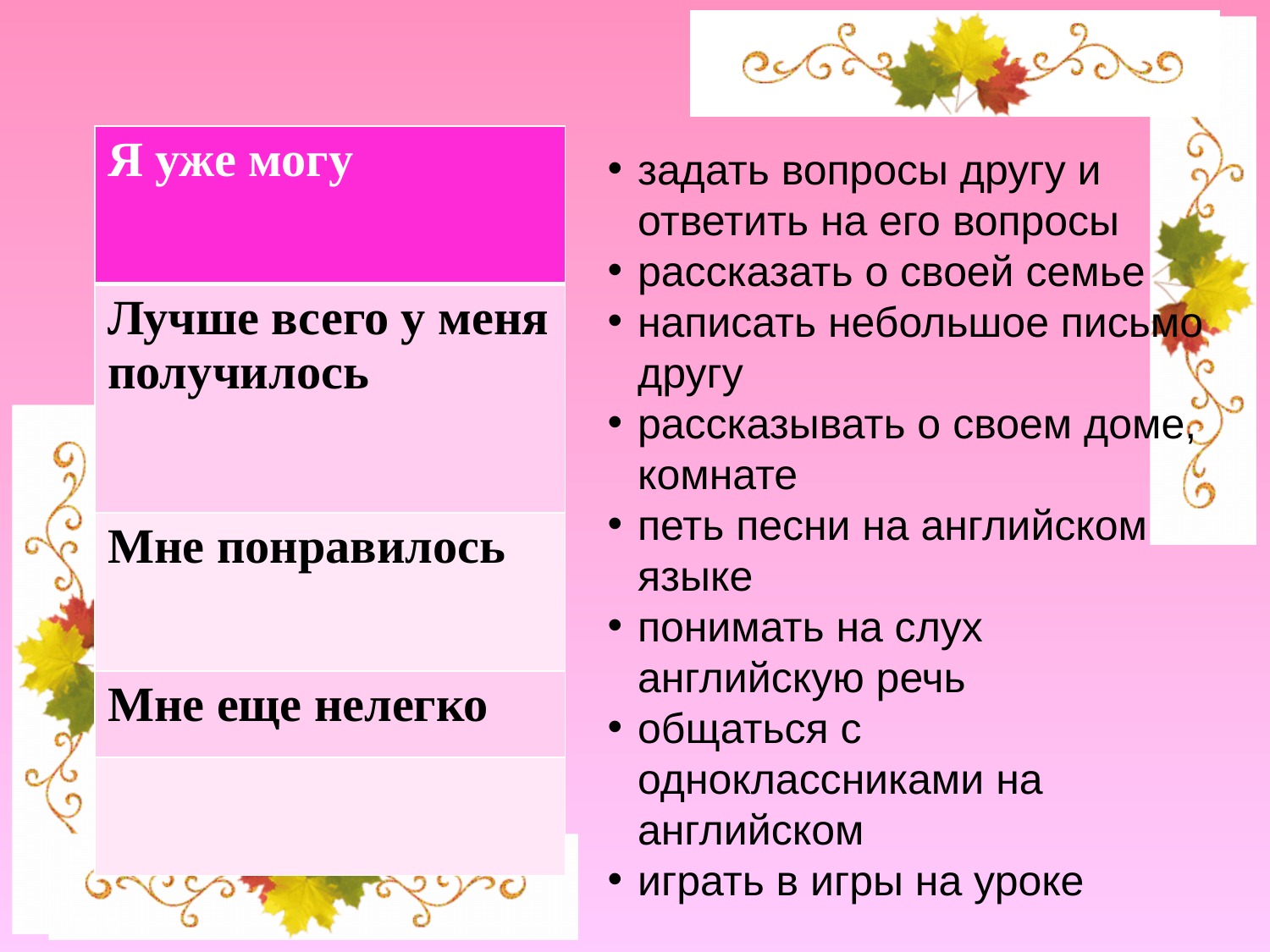

| Я уже могу |
| --- |
| Лучше всего у меня получилось |
| Мне понравилось |
| Мне еще нелегко |
|  |
задать вопросы другу и ответить на его вопросы
рассказать о своей семье
написать небольшое письмо другу
рассказывать о своем доме, комнате
петь песни на английском языке
понимать на слух английскую речь
общаться с одноклассниками на английском
играть в игры на уроке